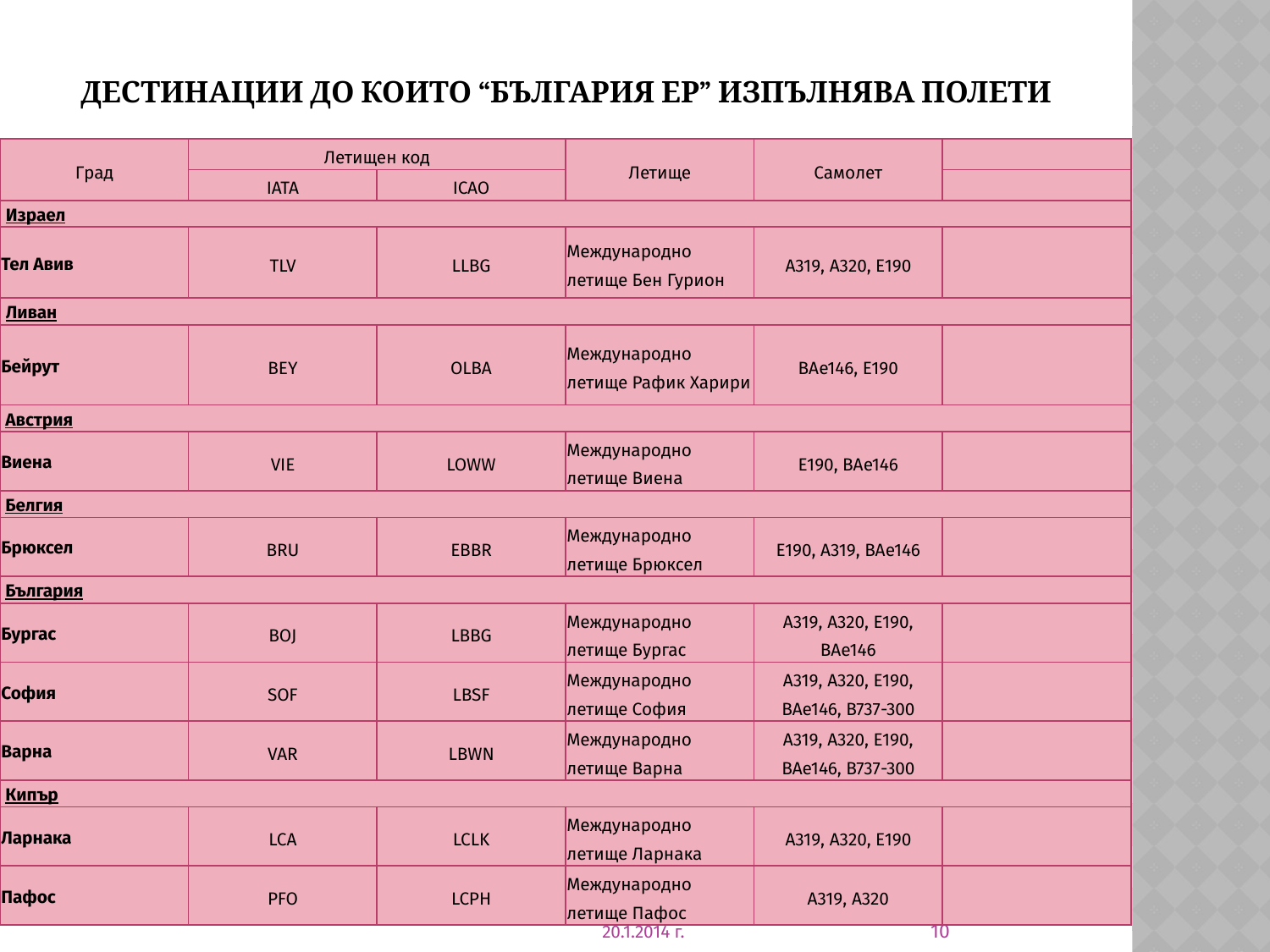

# Дестинации до които “българия ер” изпълнява полети
| Град | Летищен код |  | Летище | Самолет |  |
| --- | --- | --- | --- | --- | --- |
|  | IATA | ICAO |  |  |  |
| Израел |  |  |  |  |  |
| Тел Авив | TLV | LLBG | Международно летище Бен Гурион | A319, А320, Е190 |  |
| Ливан |  |  |  |  |  |
| Бейрут | BEY | OLBA | Международно летище Рафик Харири | BAe146, Е190 |  |
| Австрия |  |  |  |  |  |
| Виена | VIE | LOWW | Международно летище Виена | Е190, BAe146 |  |
| Белгия |  |  |  |  |  |
| Брюксел | BRU | EBBR | Международно летище Брюксел | Е190, A319, BAe146 |  |
| България |  |  |  |  |  |
| Бургас | BOJ | LBBG | Международно летище Бургас | А319, A320, Е190, BAe146 |  |
| София | SOF | LBSF | Международно летище София | A319, A320, Е190, BAe146, B737-300 |  |
| Варна | VAR | LBWN | Международно летище Варна | A319, A320, Е190, BAe146, B737-300 |  |
| Кипър |  |  |  |  |  |
| Ларнака | LCA | LCLK | Международно летище Ларнака | A319, А320, Е190 |  |
| Пафос | PFO | LCPH | Международно летище Пафос | A319, А320 |  |
10
20.1.2014 г.